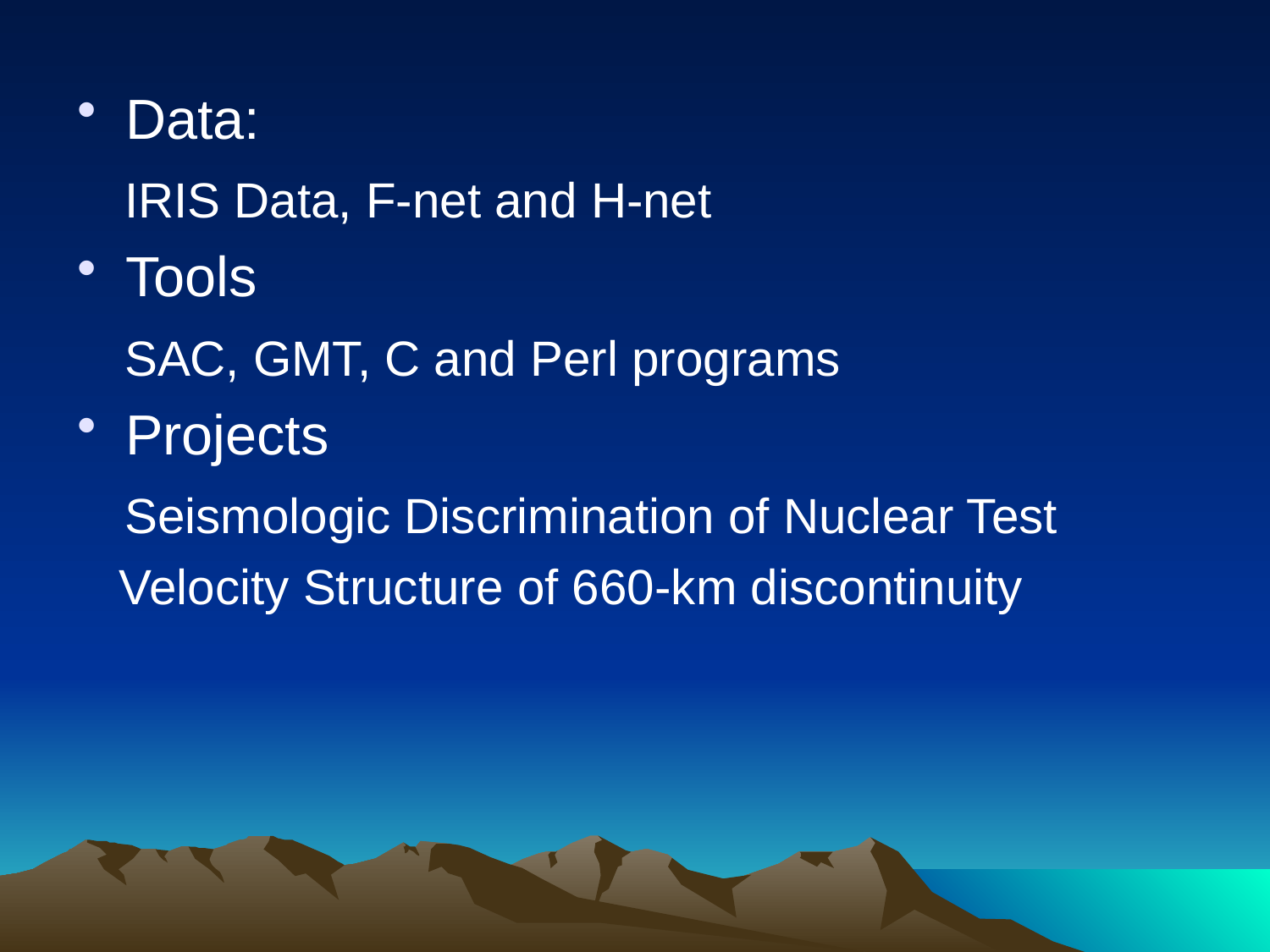

Data:
   IRIS Data, F-net and H-net
Tools
   SAC, GMT, C and Perl programs
Projects
   Seismologic Discrimination of Nuclear Test
   Velocity Structure of 660-km discontinuity